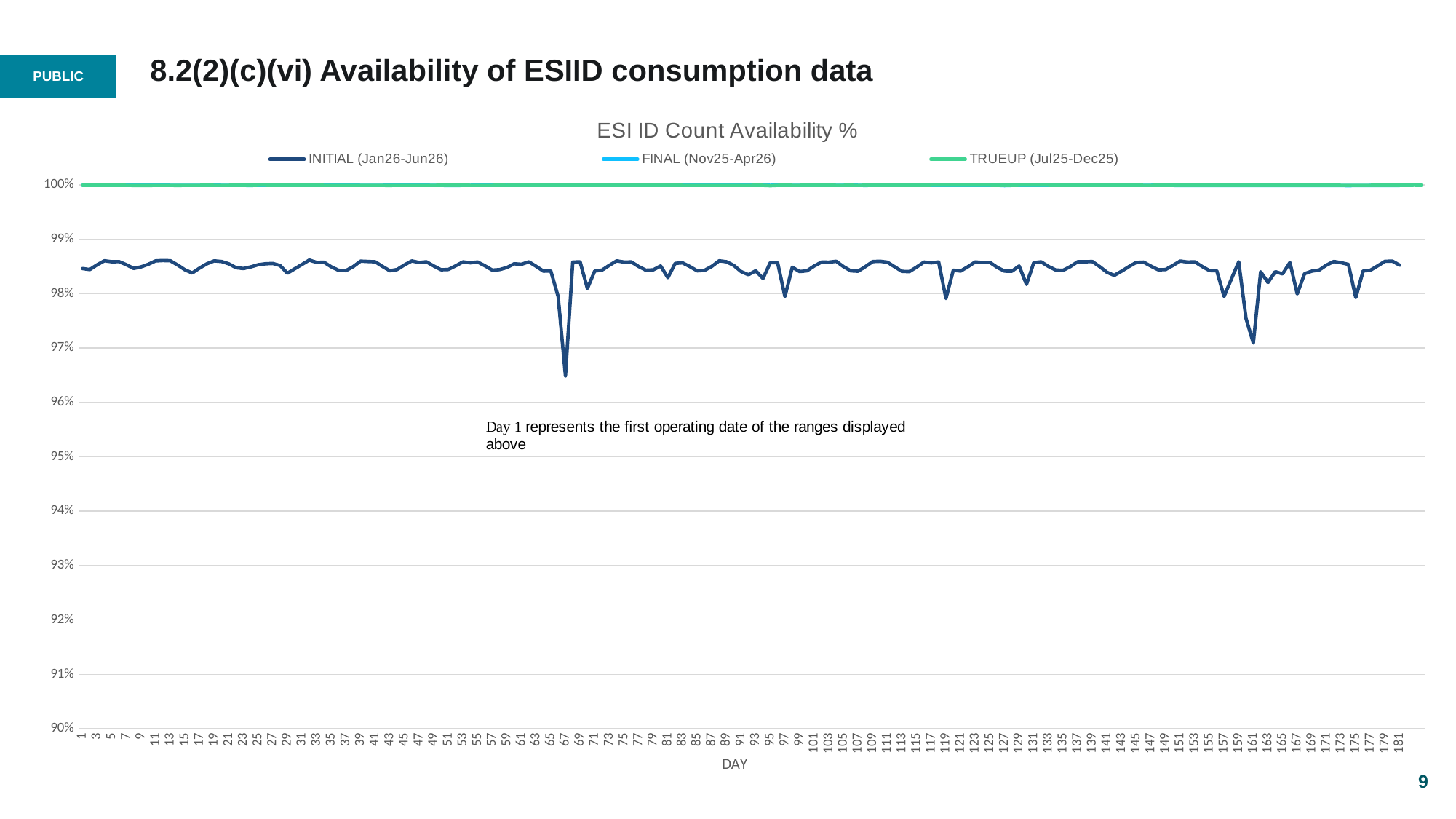

# 8.2(2)(c)(vi) Availability of ESIID consumption data

### Chart: ESI ID Count Availability %

| Category | INITIAL (Jan26-Jun26) | FINAL (Nov25-Apr26) | TRUEUP (Jul25-Dec25) |
|---|---|---|---|
9